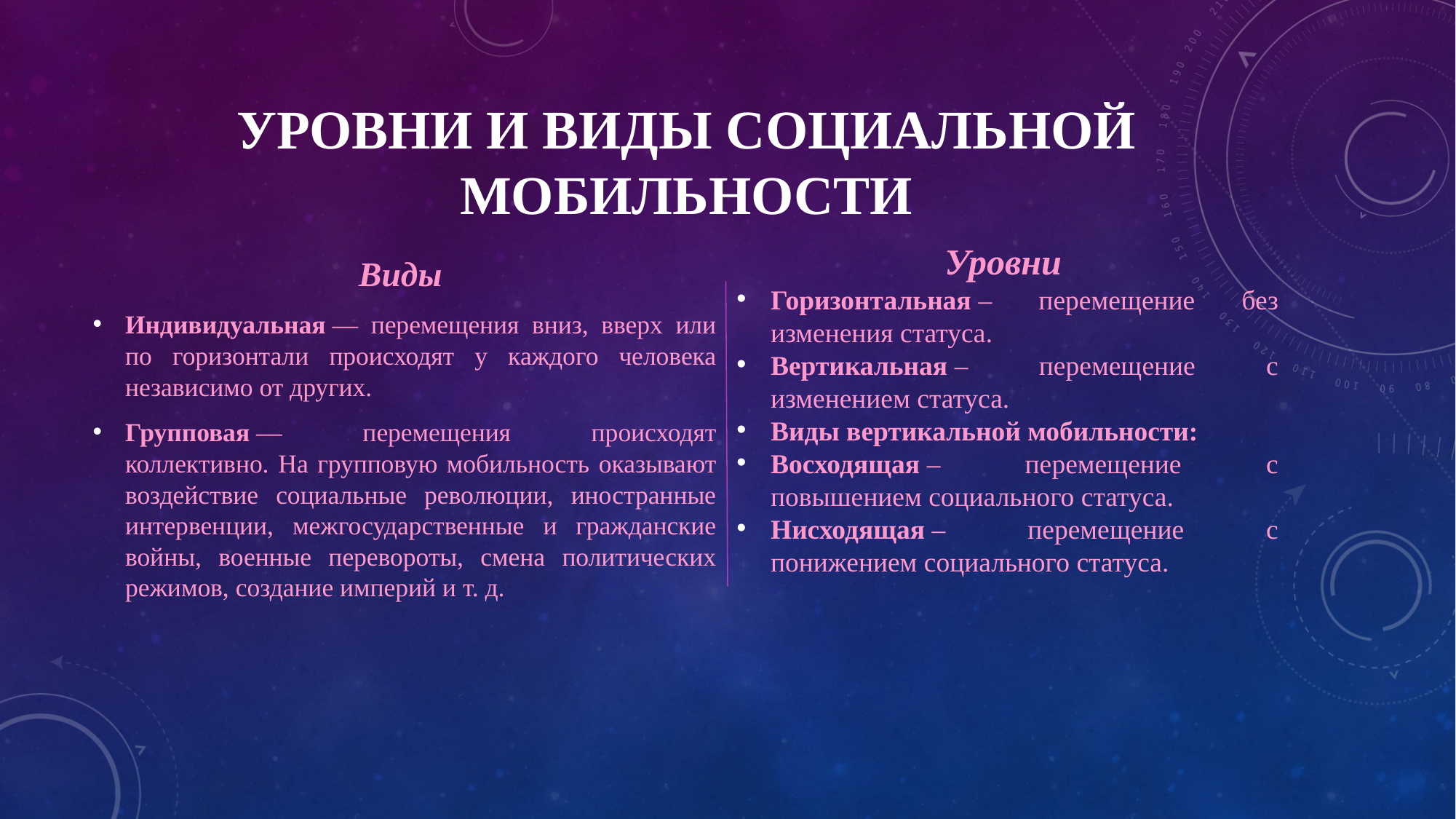

# Уровни и виды социальной мобильности
Уровни
Горизонтальная – перемещение без изменения статуса.
Вертикальная – перемещение с изменением статуса.
Виды вертикальной мобильности:
Восходящая – перемещение с повышением социального статуса.
Нисходящая – перемещение с понижением социального статуса.
Виды
Индивидуальная — перемещения вниз, вверх или по горизонтали происходят у каждого человека независимо от других.
Групповая — перемещения происходят коллективно. На групповую мобильность оказывают воздействие социальные революции, иностранные интервенции, межгосударственные и гражданские войны, военные перевороты, смена политических режимов, создание империй и т. д.